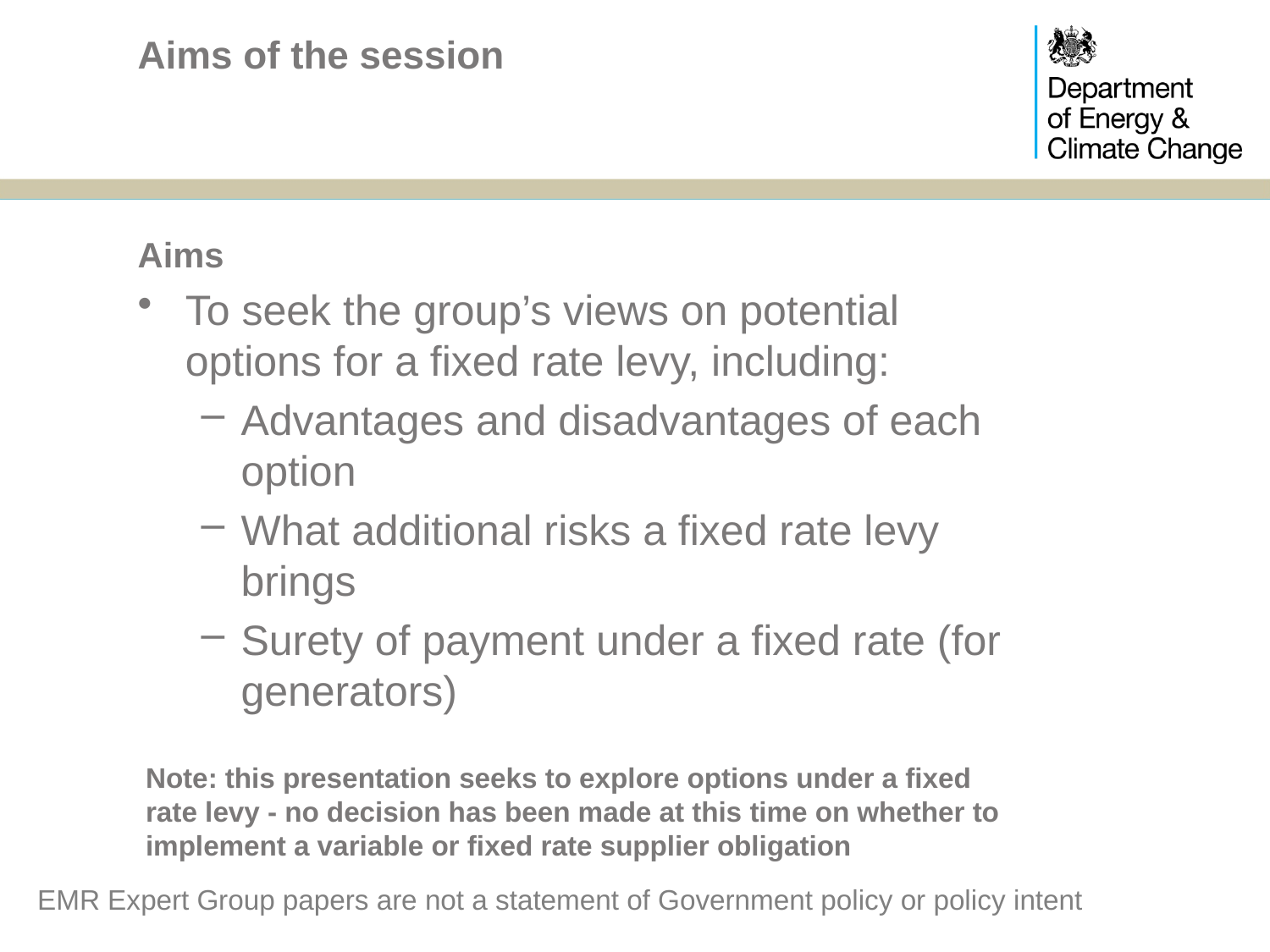

# Aims of the session
Aims
To seek the group’s views on potential options for a fixed rate levy, including:
Advantages and disadvantages of each option
What additional risks a fixed rate levy brings
Surety of payment under a fixed rate (for generators)

Note: this presentation seeks to explore options under a fixed rate levy - no decision has been made at this time on whether to implement a variable or fixed rate supplier obligation

EMR Expert Group papers are not a statement of Government policy or policy intent